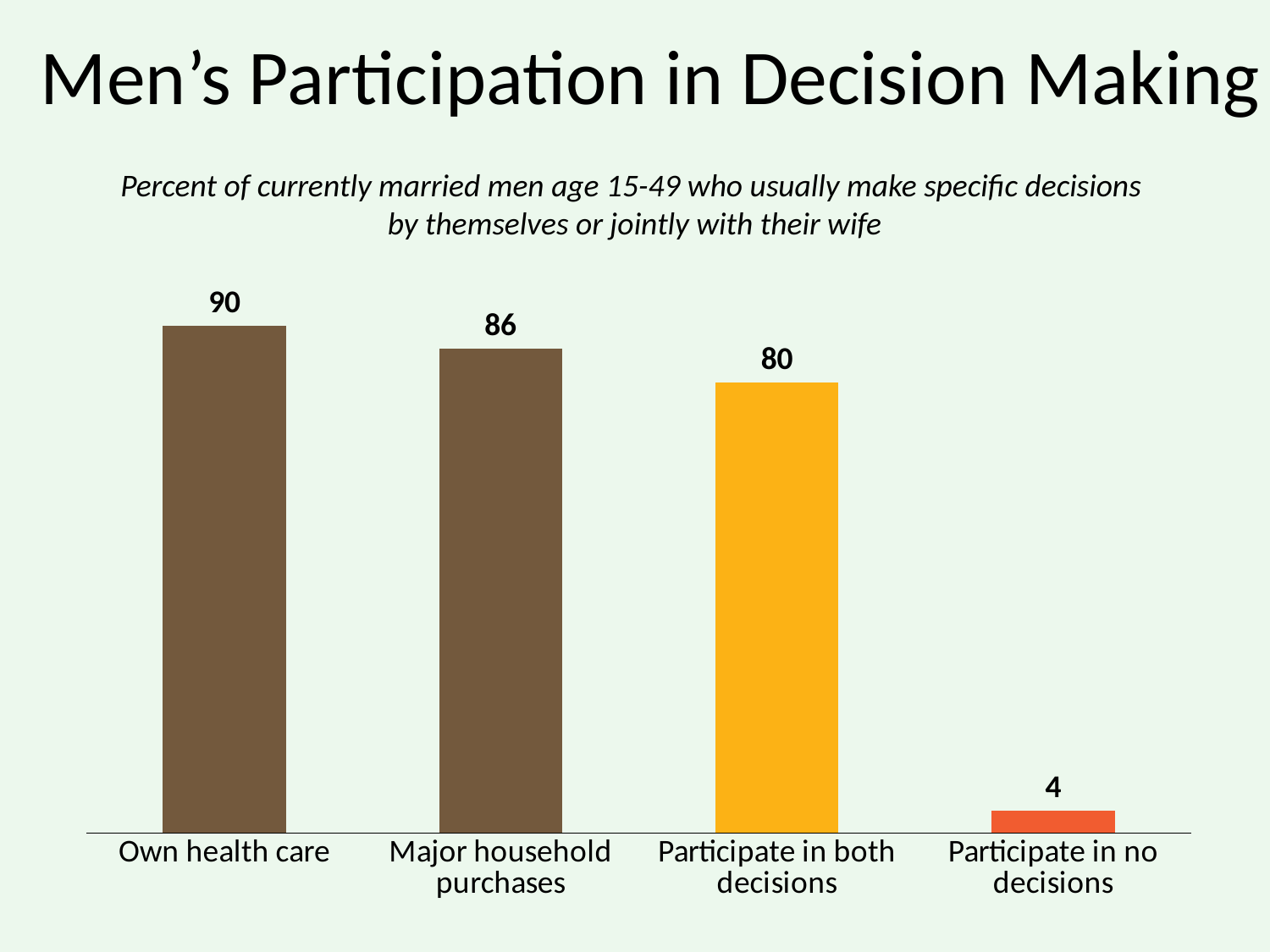

# Men’s Participation in Decision Making
Percent of currently married men age 15-49 who usually make specific decisions
by themselves or jointly with their wife

### Chart

| Category | Column1 |
|---|---|
| Own health care | 90.0 |
| Major household purchases | 86.0 |
| Participate in both decisions | 80.0 |
| Participate in no decisions | 4.0 |